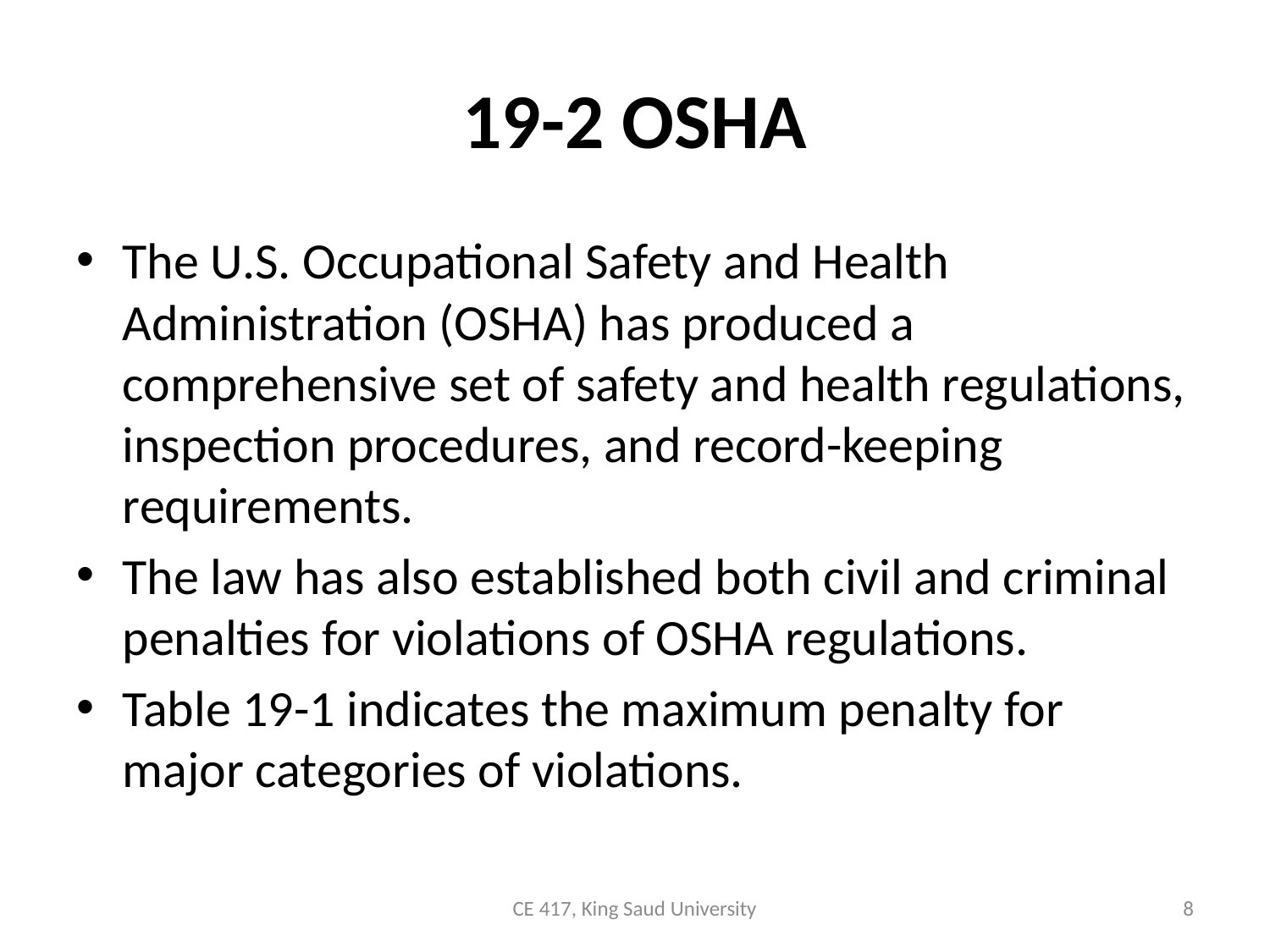

# 19-2 OSHA
The U.S. Occupational Safety and Health Administration (OSHA) has produced a comprehensive set of safety and health regulations, inspection procedures, and record-keeping requirements.
The law has also established both civil and criminal penalties for violations of OSHA regulations.
Table 19-1 indicates the maximum penalty for major categories of violations.
CE 417, King Saud University
8